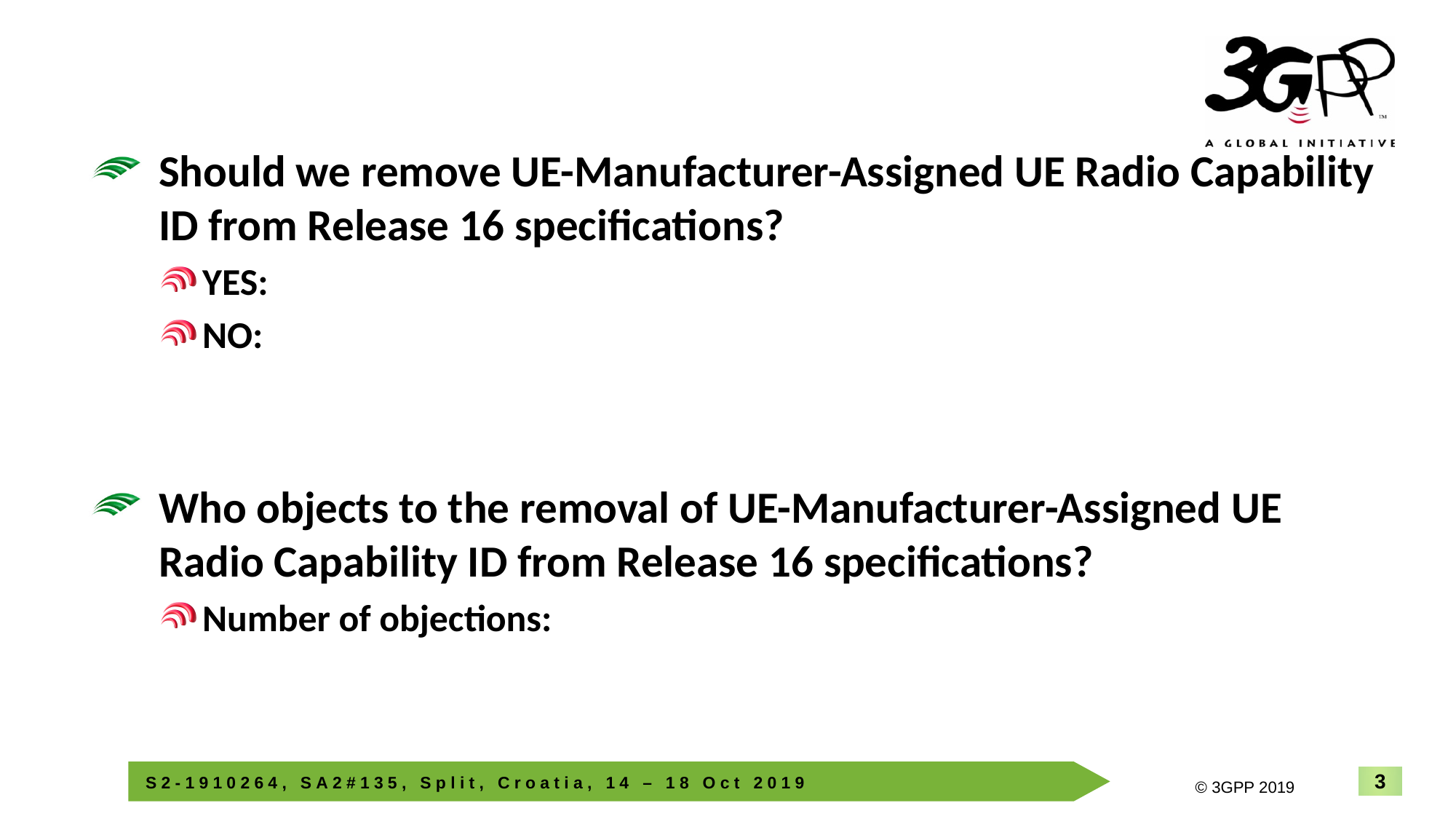

3
INTEL CONFIDENTIAL
Should we remove UE-Manufacturer-Assigned UE Radio Capability ID from Release 16 specifications?
YES:
NO:

Who objects to the removal of UE-Manufacturer-Assigned UE Radio Capability ID from Release 16 specifications?
Number of objections: